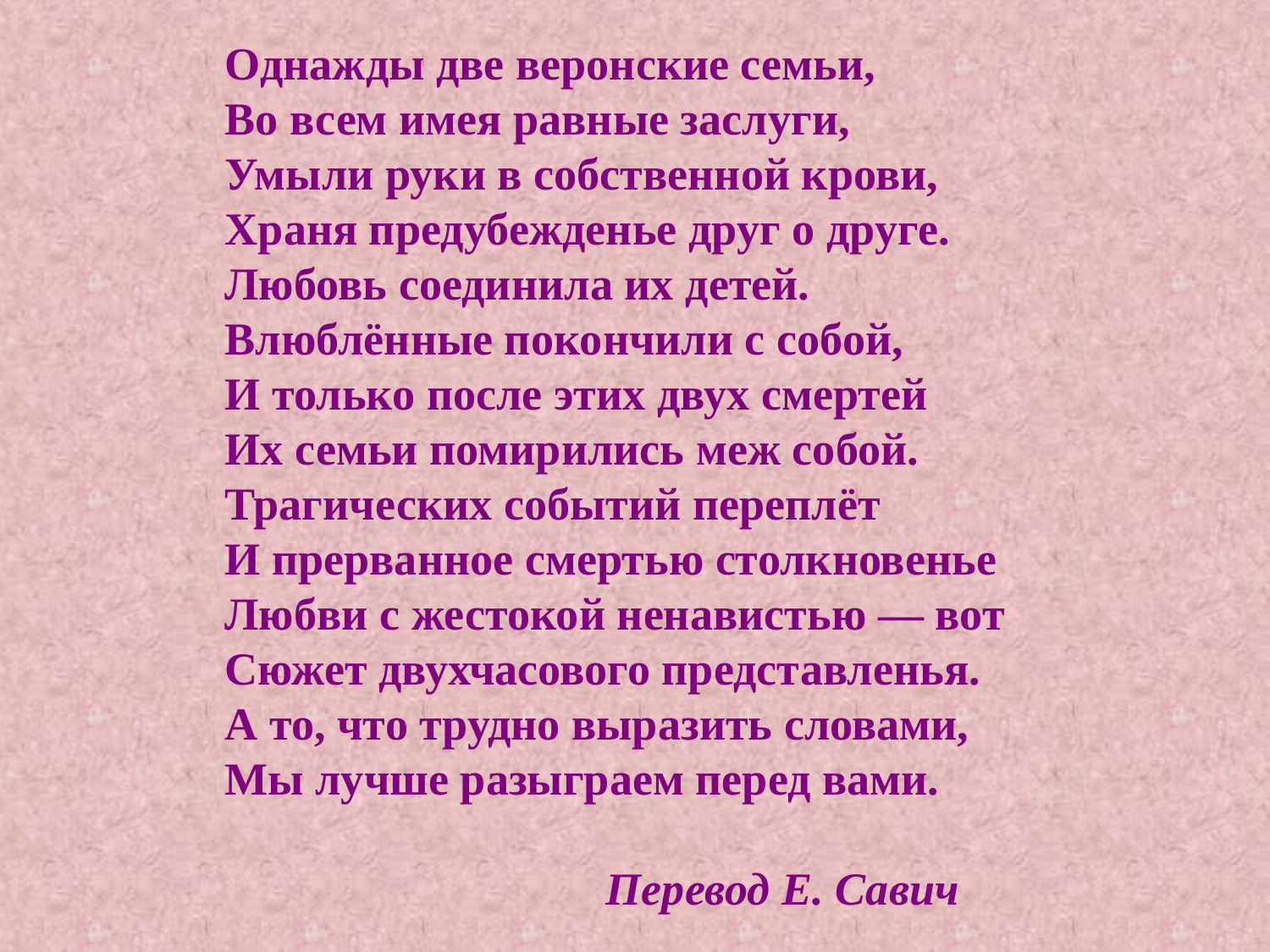

Однажды две веронские семьи,
Во всем имея равные заслуги,
Умыли руки в собственной крови,
Храня предубежденье друг о друге.
Любовь соединила их детей.
Влюблённые покончили с собой,
И только после этих двух смертей
Их семьи помирились меж собой.
Трагических событий переплёт
И прерванное смертью столкновенье
Любви с жестокой ненавистью — вот
Сюжет двухчасового представленья.
А то, что трудно выразить словами,
Мы лучше разыграем перед вами.

			Перевод Е. Савич